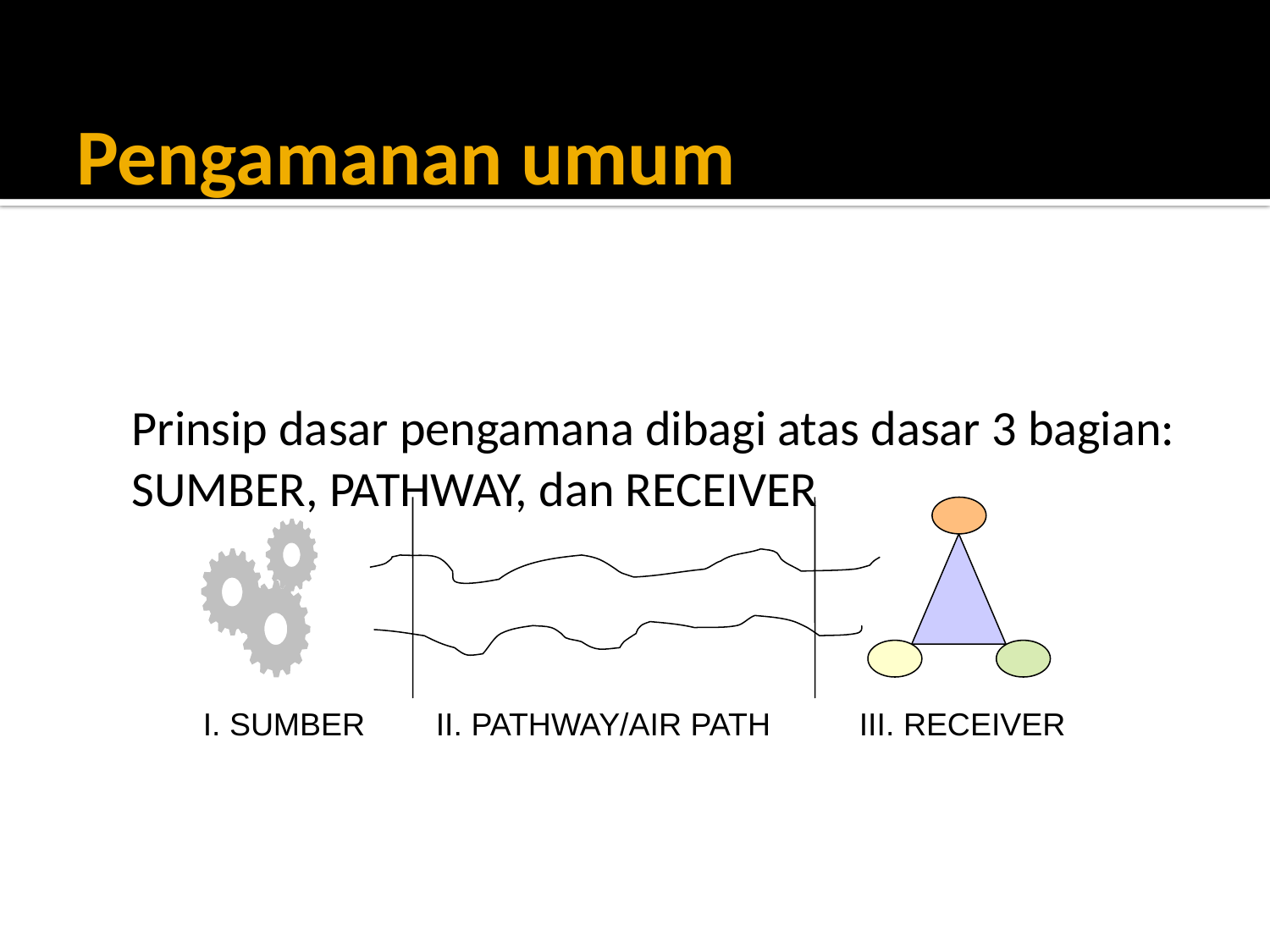

# Pengamanan umum
	Prinsip dasar pengamana dibagi atas dasar 3 bagian: SUMBER, PATHWAY, dan RECEIVER

I. SUMBER
II. PATHWAY/AIR PATH
III. RECEIVER